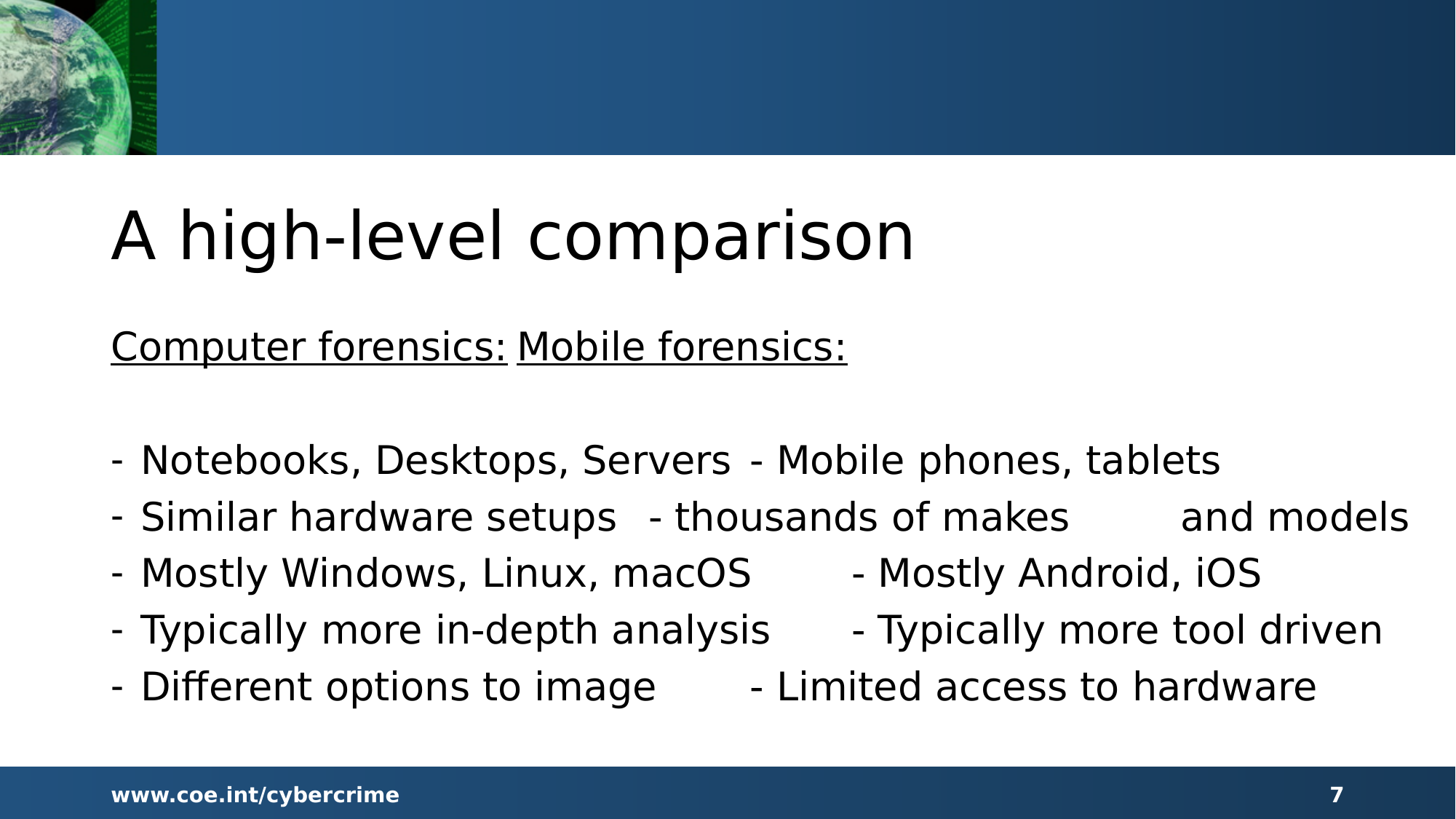

# A high-level comparison
Computer forensics:				Mobile forensics:

Notebooks, Desktops, Servers		- Mobile phones, tablets
Similar hardware setups			- thousands of makes 								  and models
Mostly Windows, Linux, macOS 		- Mostly Android, iOS
Typically more in-depth analysis		- Typically more tool driven
Different options to image			- Limited access to hardware

www.coe.int/cybercrime
7